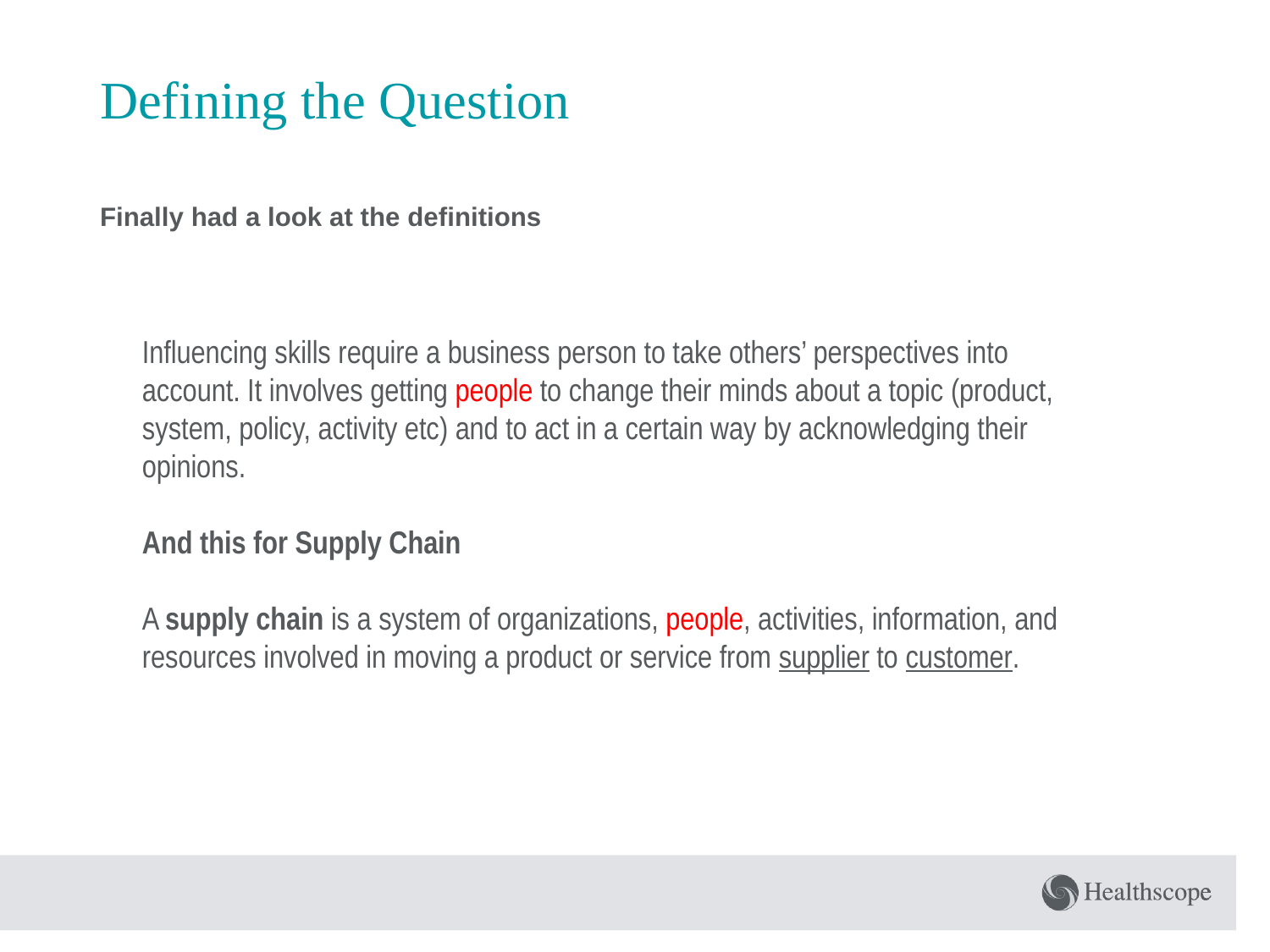

# Defining the Question
Finally had a look at the definitions

Influencing skills require a business person to take others’ perspectives into account. It involves getting people to change their minds about a topic (product, system, policy, activity etc) and to act in a certain way by acknowledging their opinions.

And this for Supply Chain

A supply chain is a system of organizations, people, activities, information, and resources involved in moving a product or service from supplier to customer.